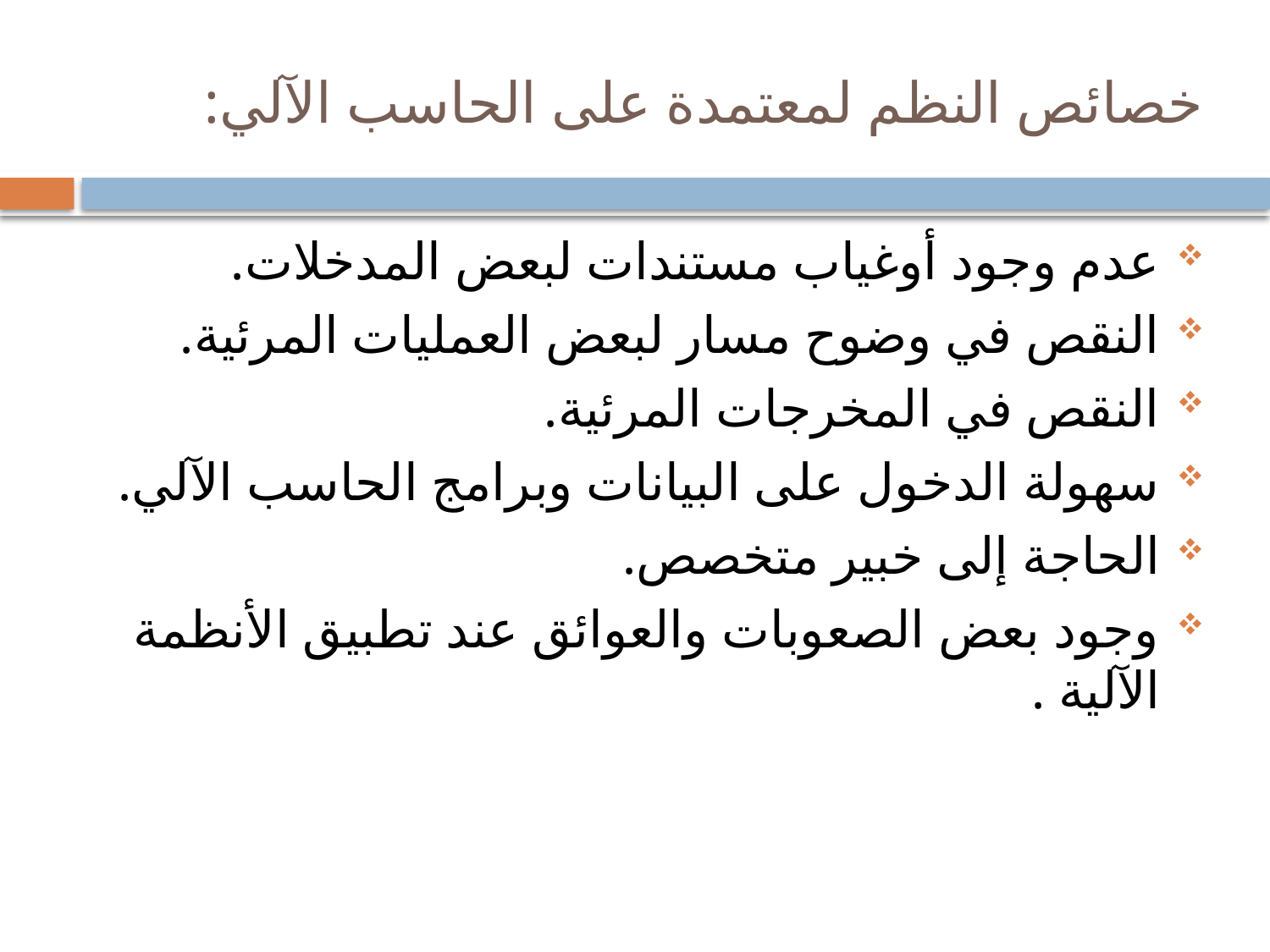

# خصائص النظم لمعتمدة على الحاسب الآلي:
عدم وجود أوغياب مستندات لبعض المدخلات.
النقص في وضوح مسار لبعض العمليات المرئية.
النقص في المخرجات المرئية.
سهولة الدخول على البيانات وبرامج الحاسب الآلي.
الحاجة إلى خبير متخصص.
وجود بعض الصعوبات والعوائق عند تطبيق الأنظمة الآلية .